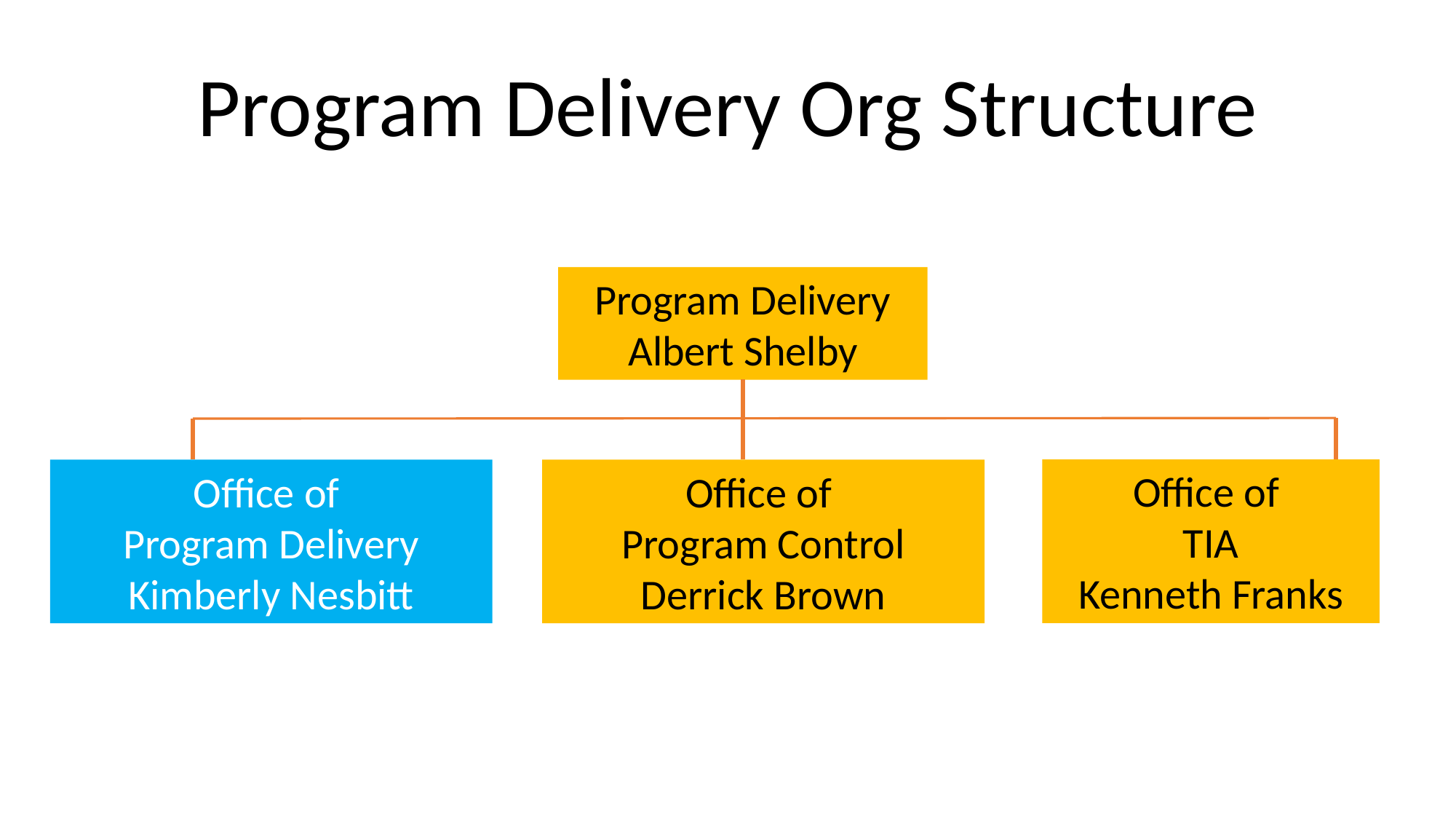

# Program Delivery Org Structure
Program Delivery
Albert Shelby
Office of
TIA
Kenneth Franks
Office of
Program Delivery
Kimberly Nesbitt
Office of
Program Control
Derrick Brown